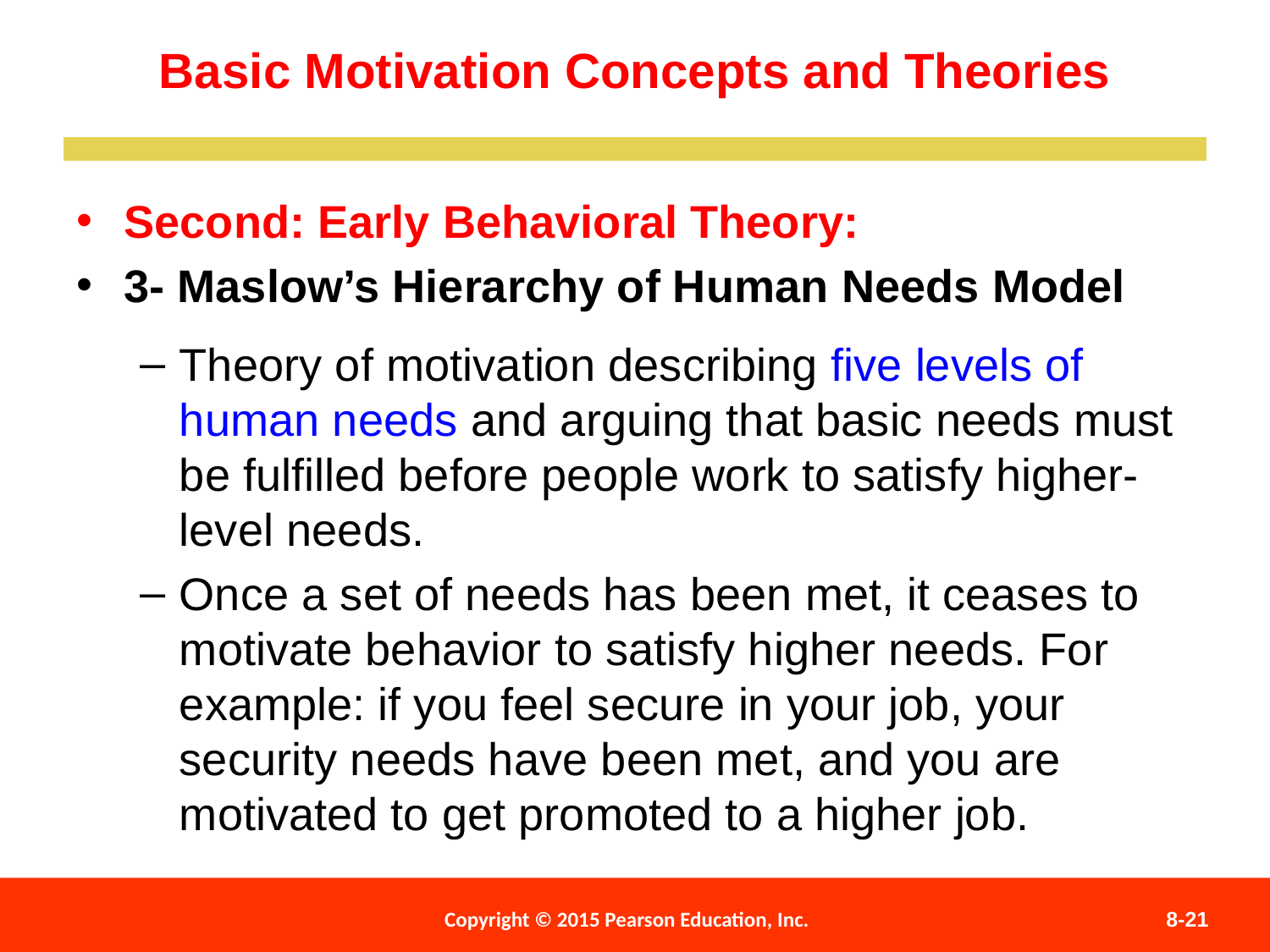

Basic Motivation Concepts and Theories
Second: Early Behavioral Theory:
3- Maslow’s Hierarchy of Human Needs Model

Theory of motivation describing five levels of human needs and arguing that basic needs must be fulfilled before people work to satisfy higher-level needs.
Once a set of needs has been met, it ceases to motivate behavior to satisfy higher needs. For example: if you feel secure in your job, your security needs have been met, and you are motivated to get promoted to a higher job.